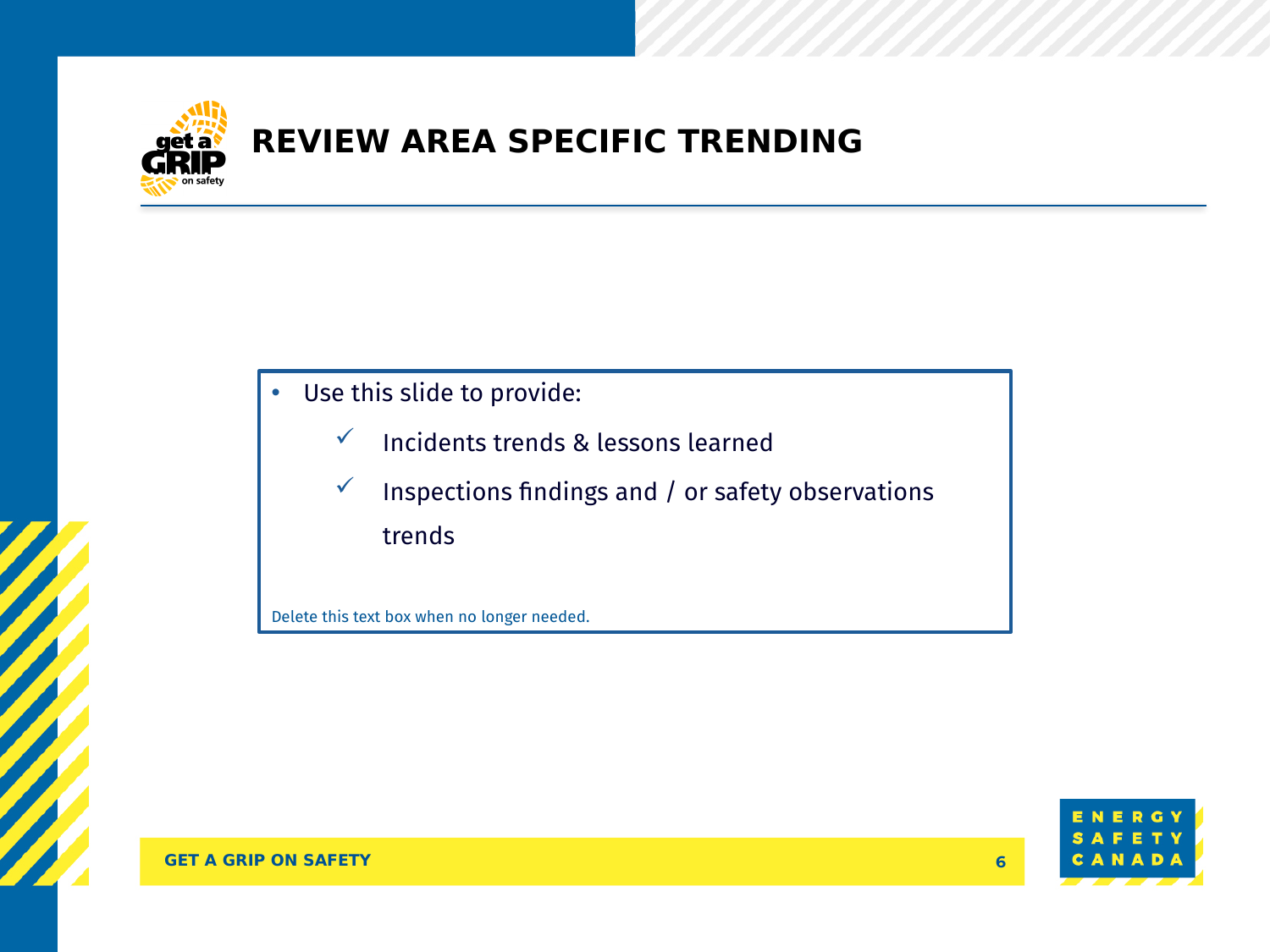

# Review area specific trending
Use this slide to provide:
Incidents trends & lessons learned
Inspections findings and / or safety observations trends

Delete this text box when no longer needed.
Get a grip on safety
6